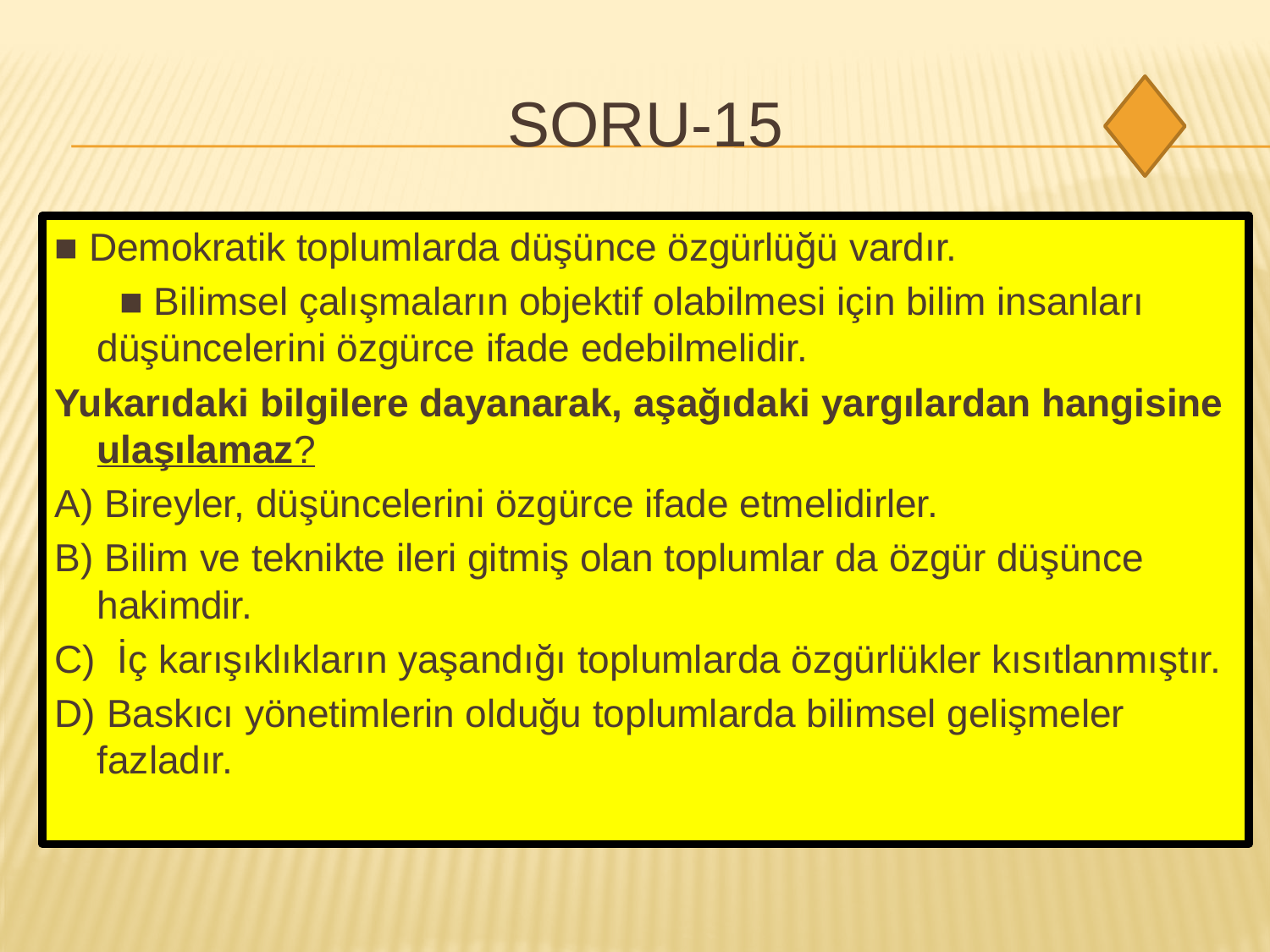

# SORU-15

■ Demokratik toplumlarda düşünce özgürlüğü vardır.
      ■ Bilimsel çalışmaların objektif olabilmesi için bilim insanları düşüncelerini özgürce ifade edebilmelidir.
Yukarıdaki bilgilere dayanarak, aşağıdaki yargılardan hangisine ulaşılamaz?
A) Bireyler, düşüncelerini özgürce ifade etme­lidirler.
B) Bilim ve teknikte ileri gitmiş olan toplumlar da özgür düşünce hakimdir.
C)  İç karışıklıkların yaşandığı toplumlarda özgürlükler kısıtlanmıştır.
D) Baskıcı yönetimlerin olduğu toplumlarda bilimsel gelişmeler fazladır.